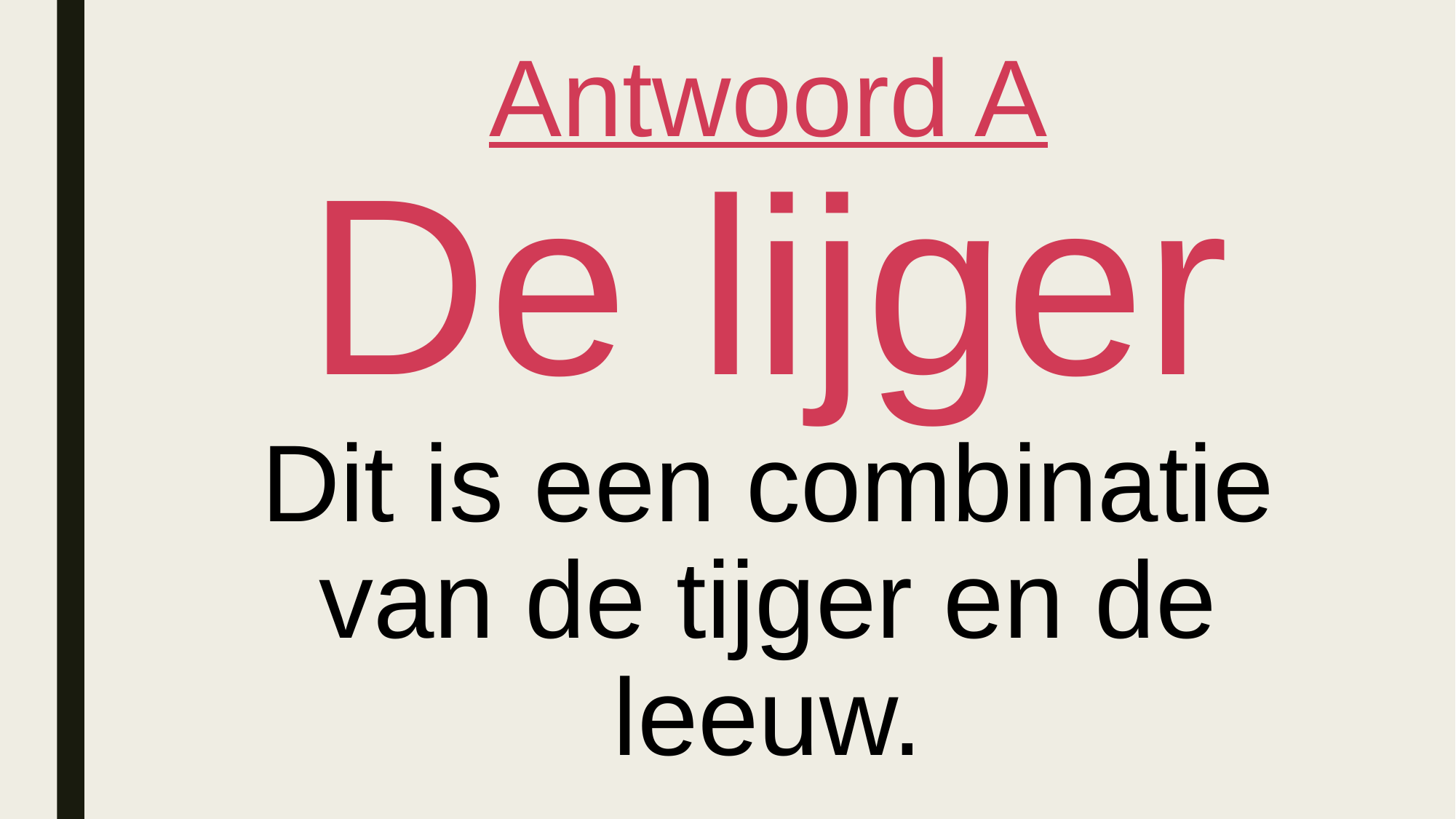

# Antwoord A De lijger Dit is een combinatie van de tijger en de leeuw.